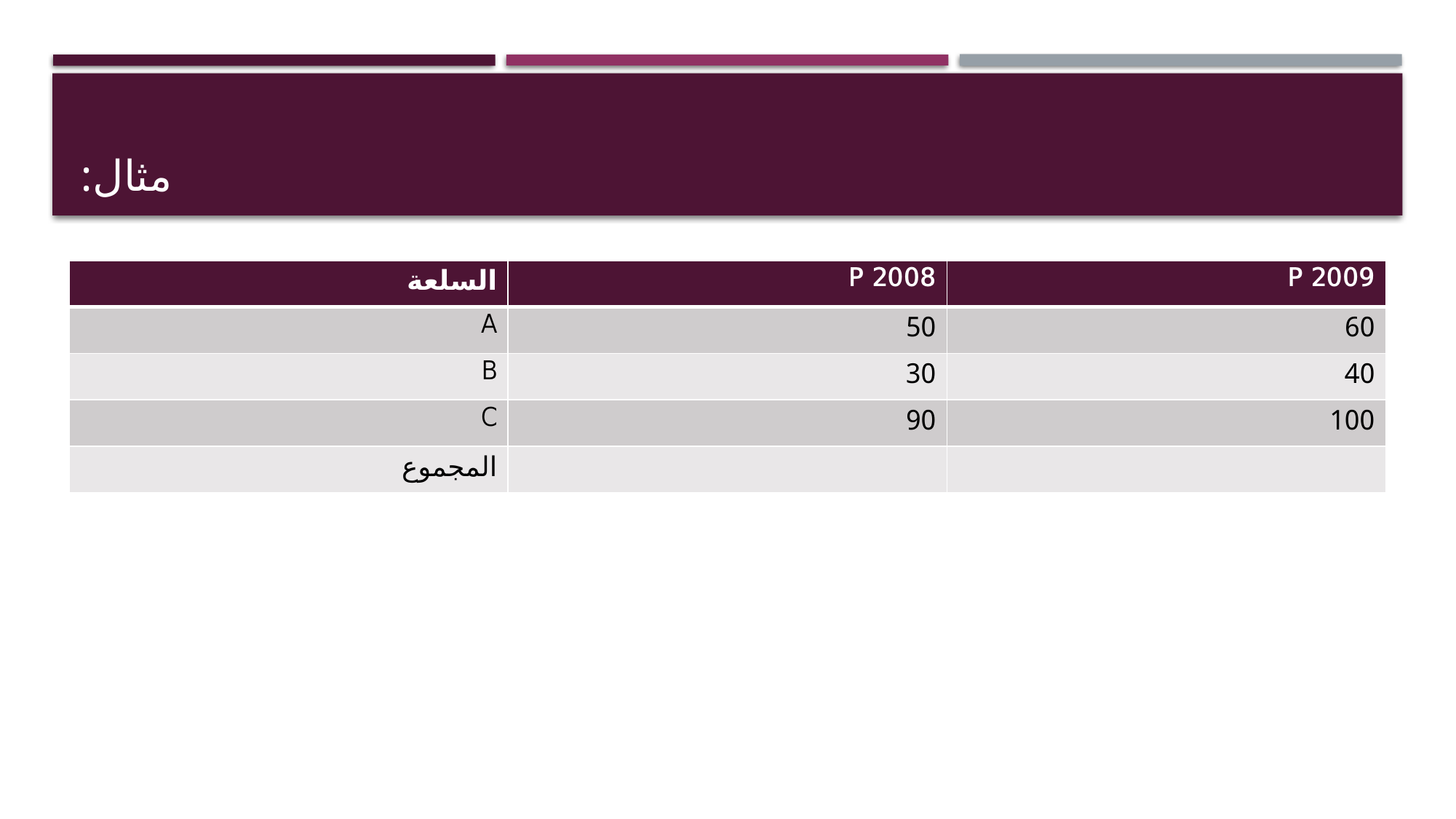

# مثال:
| السلعة | P 2008 | P 2009 |
| --- | --- | --- |
| A | 50 | 60 |
| B | 30 | 40 |
| C | 90 | 100 |
| المجموع |  |  |